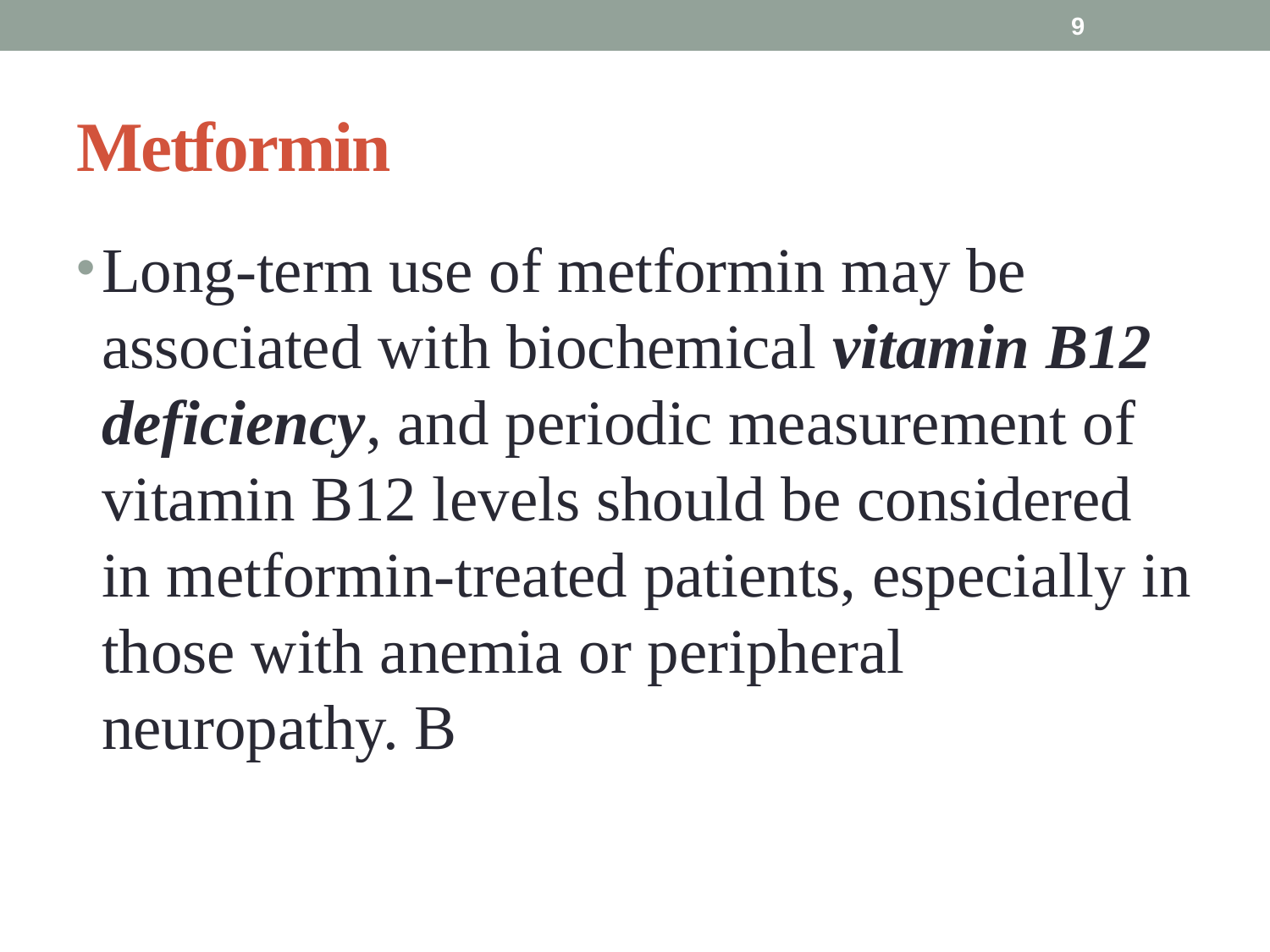

9
# Metformin
Long-term use of metformin may be associated with biochemical vitamin B12 deficiency, and periodic measurement of vitamin B12 levels should be considered in metformin-treated patients, especially in those with anemia or peripheral neuropathy. B